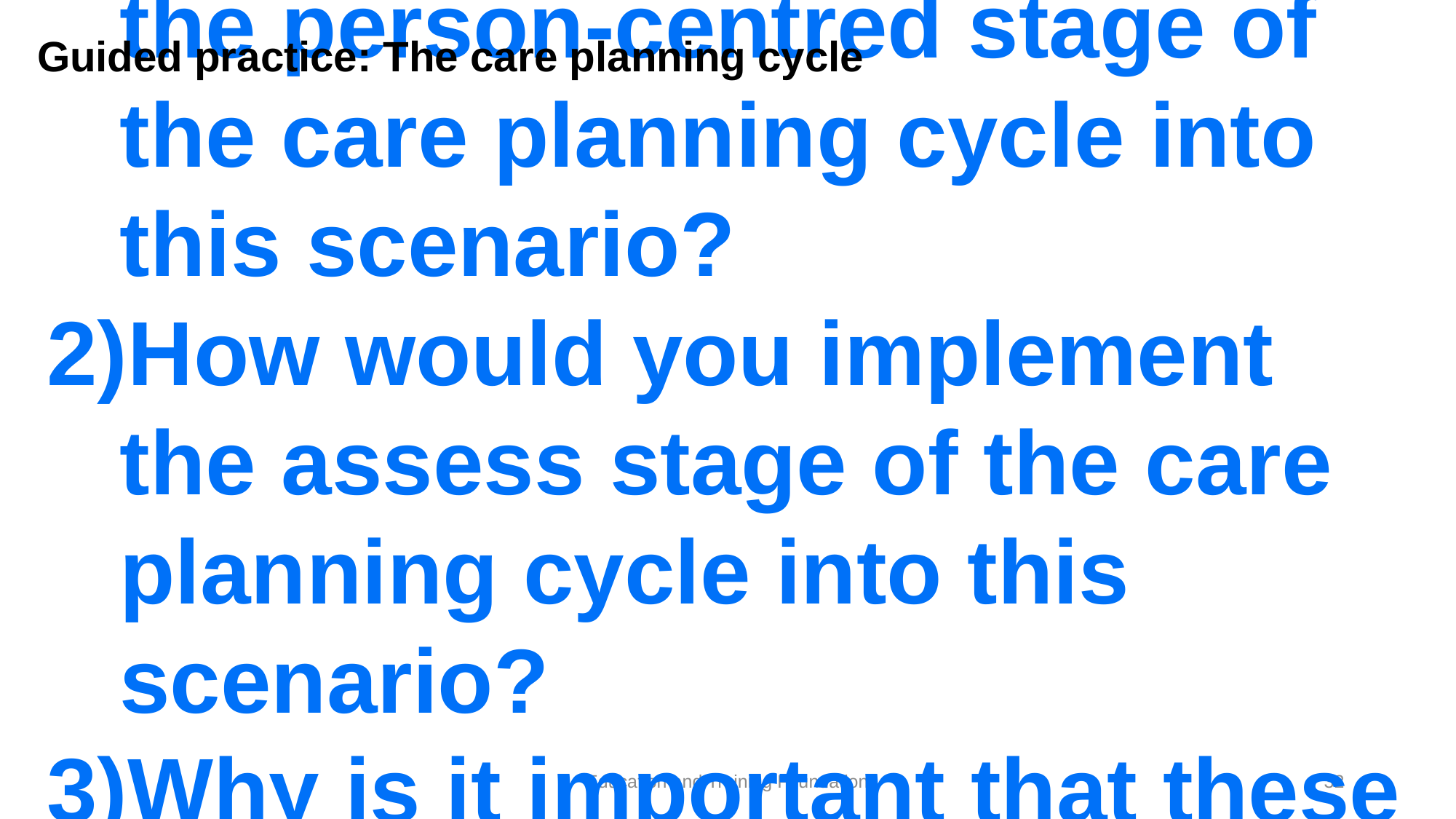

# Guided practice: The care planning cycle
Why are the steps of the care-planning cycle important?

Task 5: Talking triads
How would you implement the person-centred stage of the care planning cycle into this scenario?
How would you implement the assess stage of the care planning cycle into this scenario?
Why is it important that these stages are included? What could be the consequences if they are not, for both Davide and the healthcare professionals?

Education and Training Foundation
32